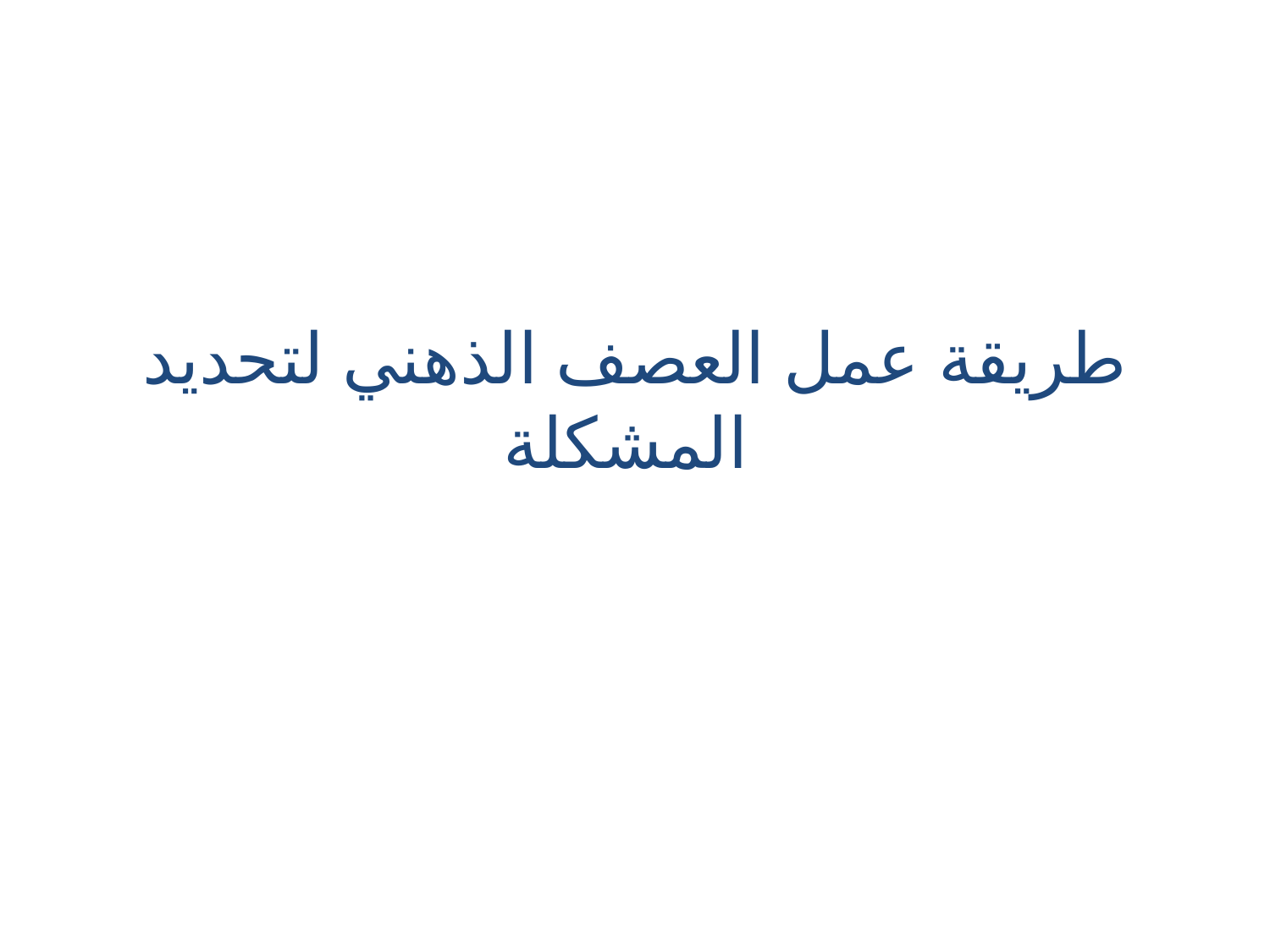

# طريقة عمل العصف الذهني لتحديد المشكلة